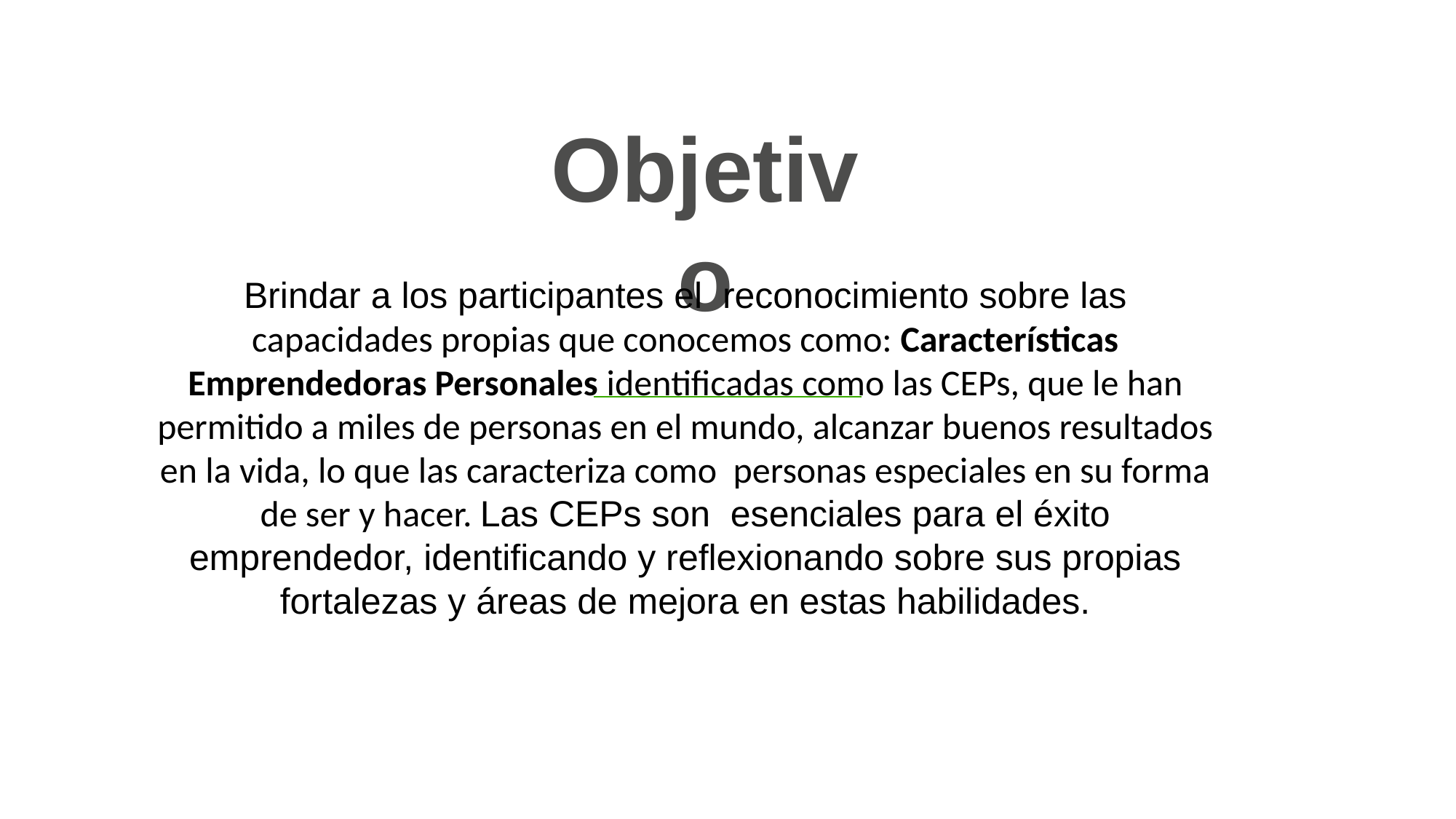

Objetivo
Brindar a los participantes el  reconocimiento sobre las capacidades propias que conocemos como: Características Emprendedoras Personales identificadas como las CEPs, que le han permitido a miles de personas en el mundo, alcanzar buenos resultados en la vida, lo que las caracteriza como  personas especiales en su forma de ser y hacer. Las CEPs son  esenciales para el éxito emprendedor, identificando y reflexionando sobre sus propias fortalezas y áreas de mejora en estas habilidades.